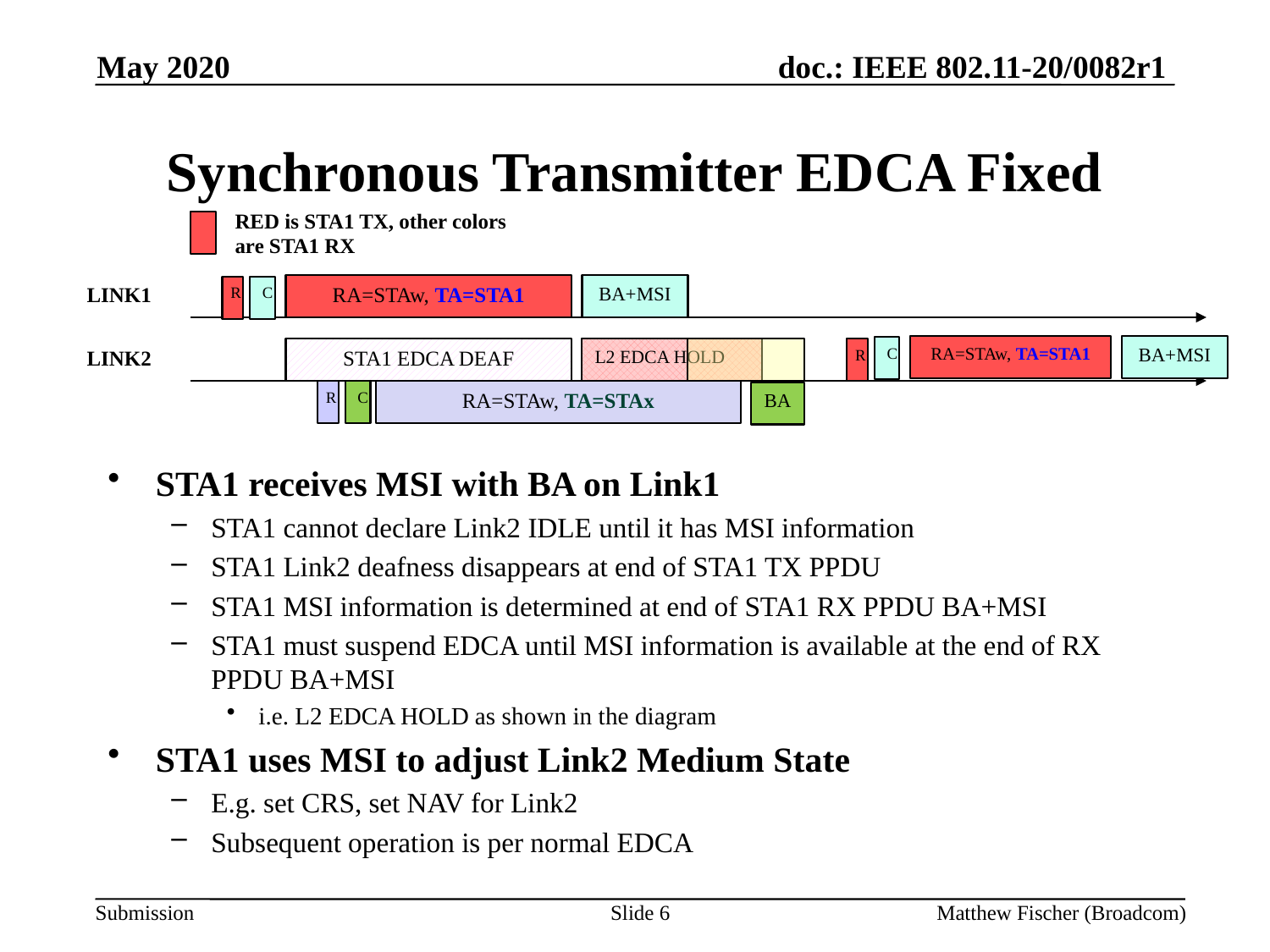

May 2020
# Synchronous Transmitter EDCA Fixed
RED is STA1 TX, other colors are STA1 RX

LINK1
RA=STAw, TA=STA1
BA+MSI
R
C
RA=STAw, TA=STA1
BA+MSI
C
LINK2
STA1 EDCA DEAF
L2 EDCA HOLD

R
R
C
RA=STAw, TA=STAx
BA
STA1 receives MSI with BA on Link1
STA1 cannot declare Link2 IDLE until it has MSI information
STA1 Link2 deafness disappears at end of STA1 TX PPDU
STA1 MSI information is determined at end of STA1 RX PPDU BA+MSI
STA1 must suspend EDCA until MSI information is available at the end of RX PPDU BA+MSI
i.e. L2 EDCA HOLD as shown in the diagram
STA1 uses MSI to adjust Link2 Medium State
E.g. set CRS, set NAV for Link2
Subsequent operation is per normal EDCA
Slide 6
Matthew Fischer (Broadcom)